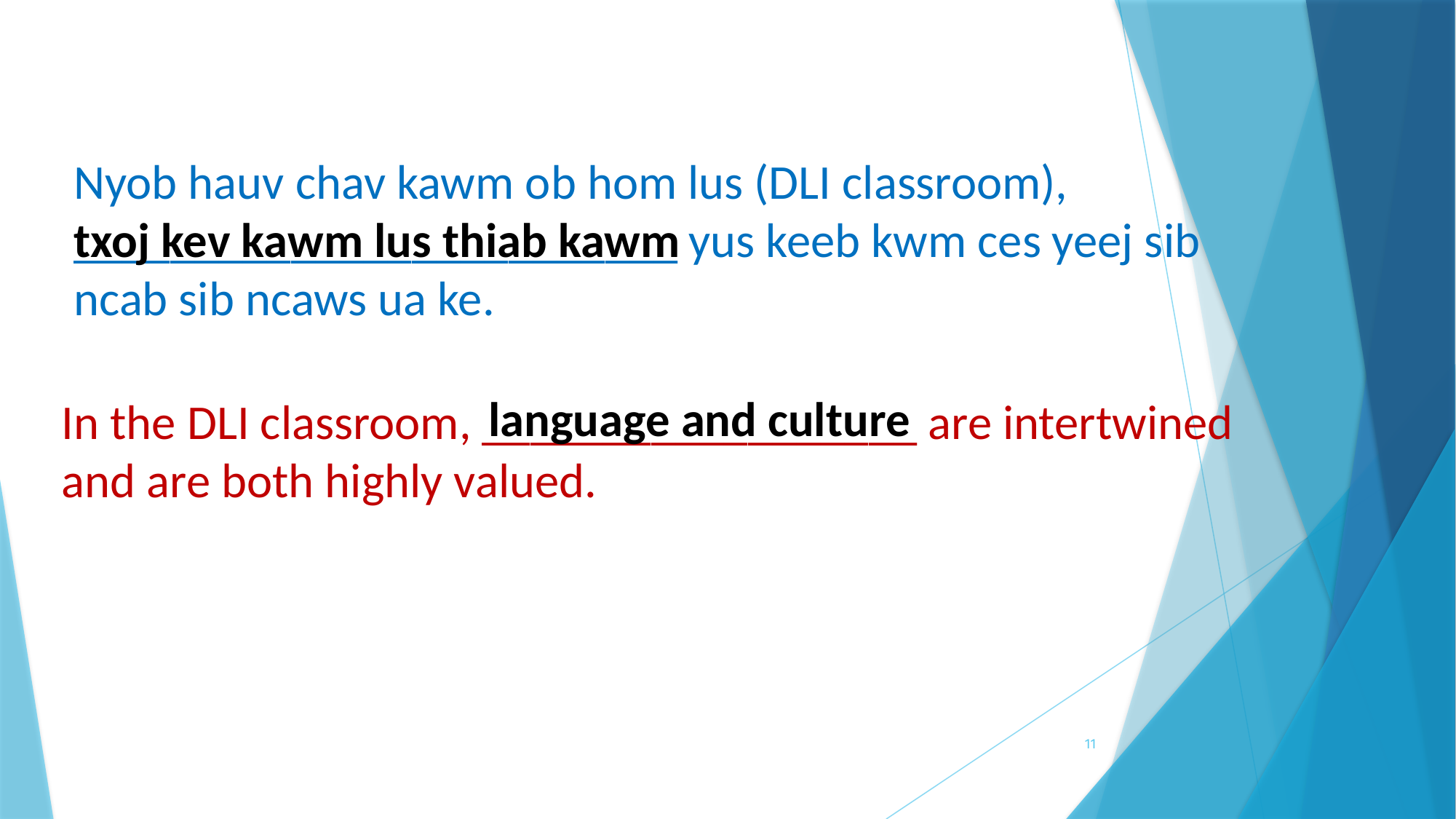

Nyob hauv chav kawm ob hom lus (DLI classroom),
_________________________ yus keeb kwm ces yeej sib ncab sib ncaws ua ke.
txoj kev kawm lus thiab kawm
language and culture
In the DLI classroom, __________________ are intertwined and are both highly valued.
11